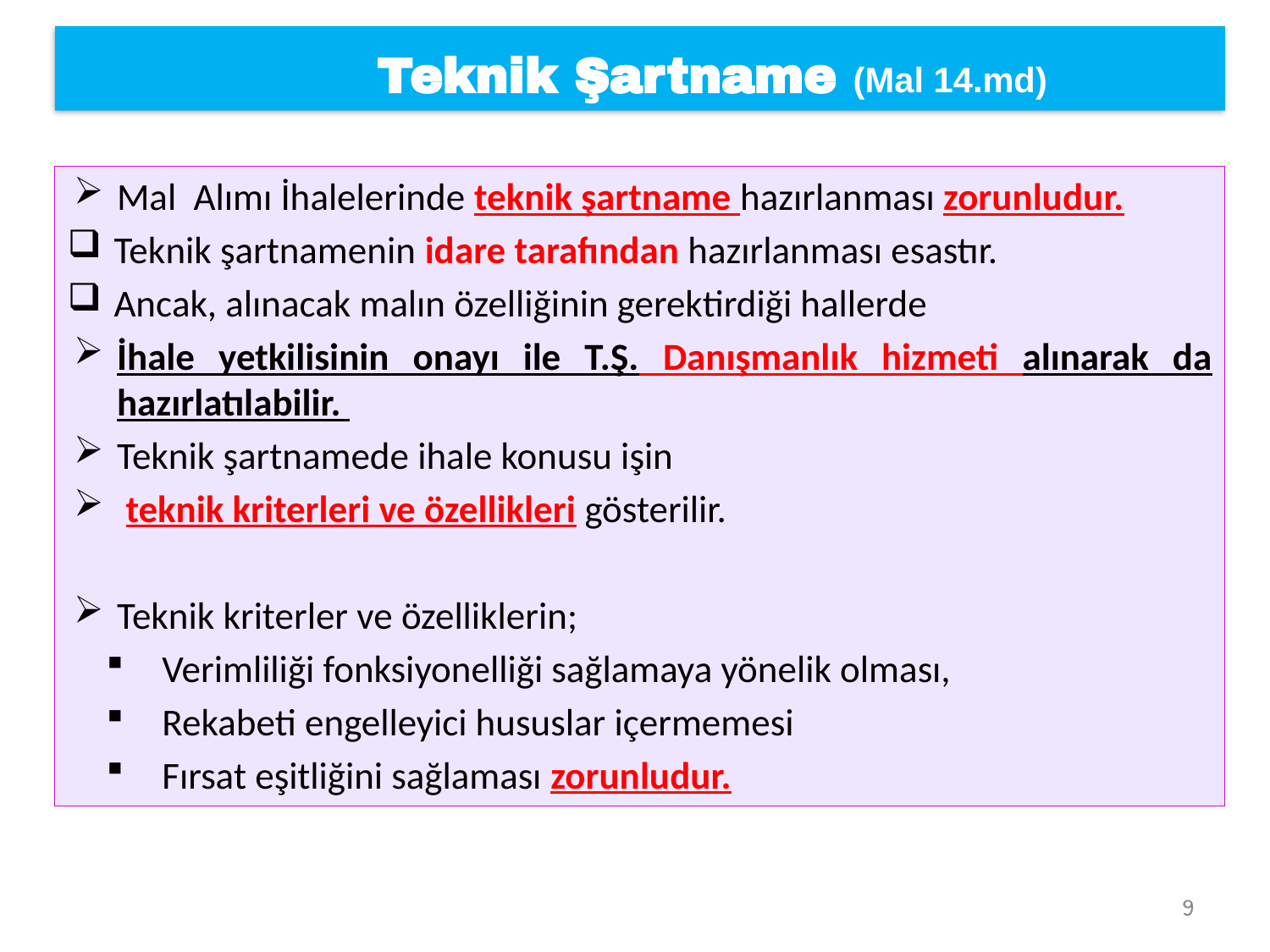

Teknik Şartname (Mal 14.md)
Mal  Alımı İhalelerinde teknik şartname hazırlanması zorunludur.
Teknik şartnamenin idare tarafından hazırlanması esastır.
Ancak, alınacak malın özelliğinin gerektirdiği hallerde
İhale yetkilisinin onayı ile T.Ş. Danışmanlık hizmeti alınarak da hazırlatılabilir.
Teknik şartnamede ihale konusu işin
 teknik kriterleri ve özellikleri gösterilir.

Teknik kriterler ve özelliklerin;
Verimliliği fonksiyonelliği sağlamaya yönelik olması,
Rekabeti engelleyici hususlar içermemesi
Fırsat eşitliğini sağlaması zorunludur.
9